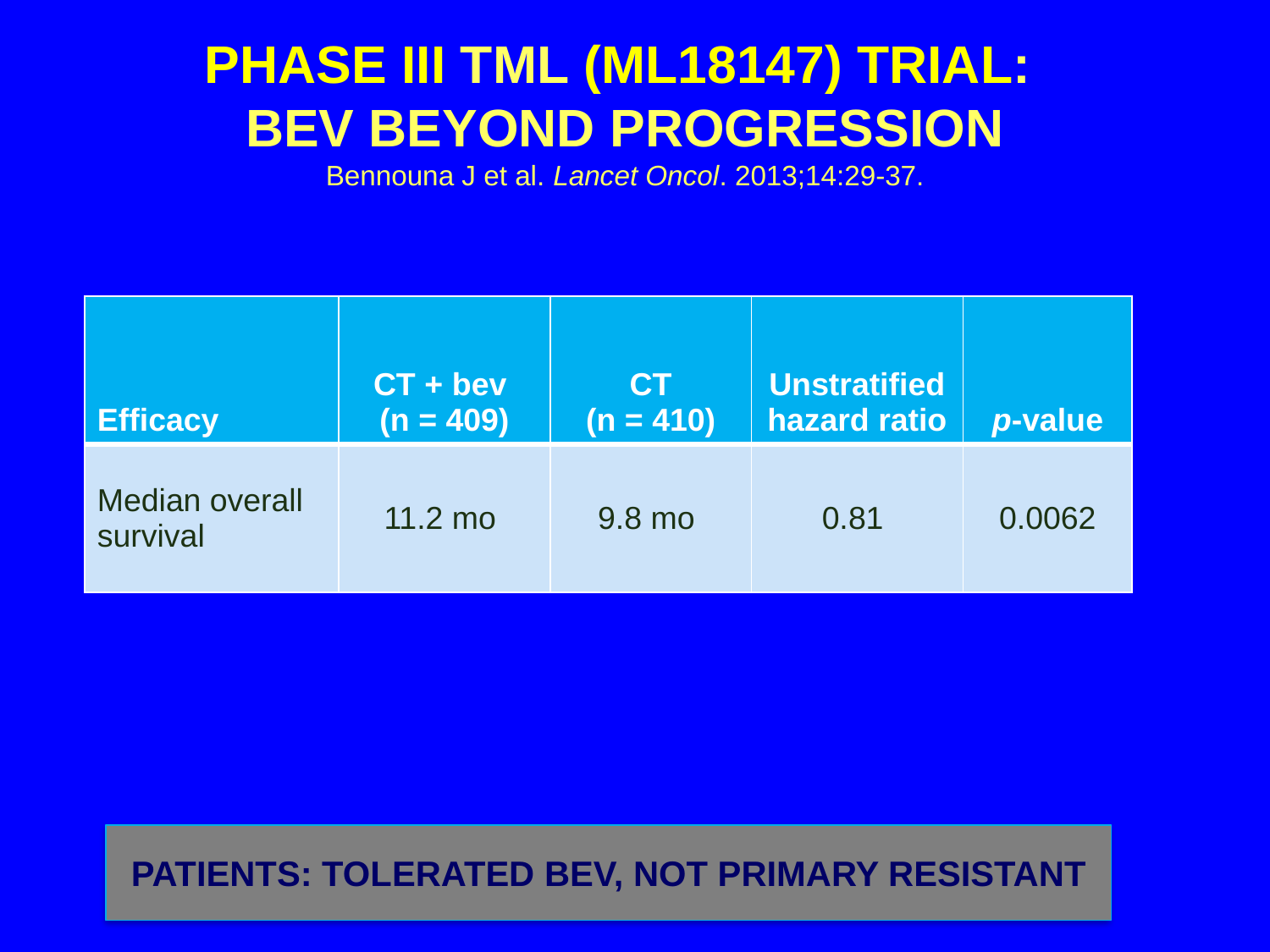

# PHASE III TML (ML18147) TRIAL: BEV BEYOND PROGRESSION Bennouna J et al. Lancet Oncol. 2013;14:29-37.
| Efficacy | CT + bev (n = 409) | CT (n = 410) | Unstratified hazard ratio | p-value |
| --- | --- | --- | --- | --- |
| Median overall survival | 11.2 mo | 9.8 mo | 0.81 | 0.0062 |
PATIENTS: TOLERATED BEV, NOT PRIMARY RESISTANT